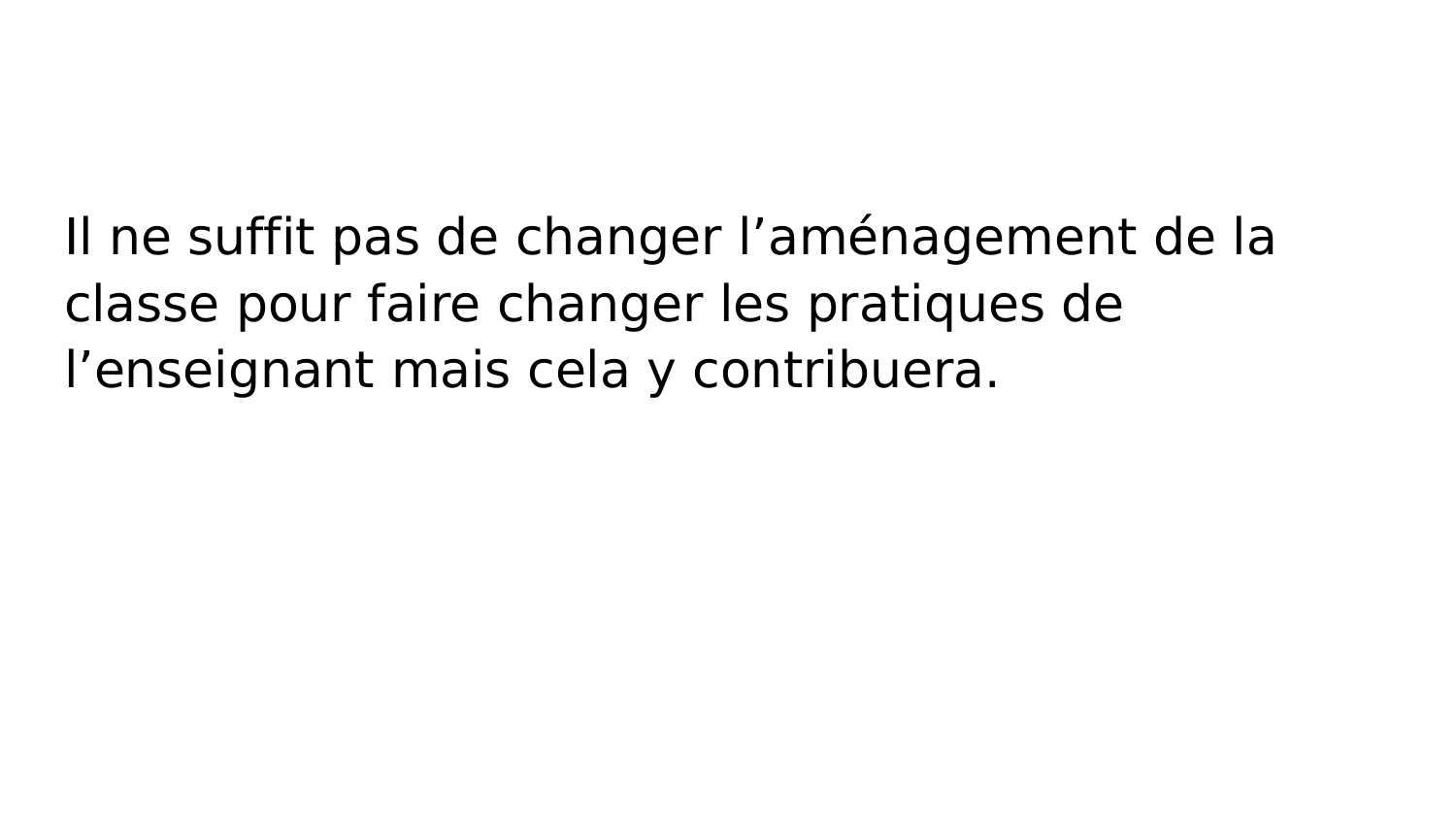

#
Il ne suffit pas de changer l’aménagement de la classe pour faire changer les pratiques de l’enseignant mais cela y contribuera.